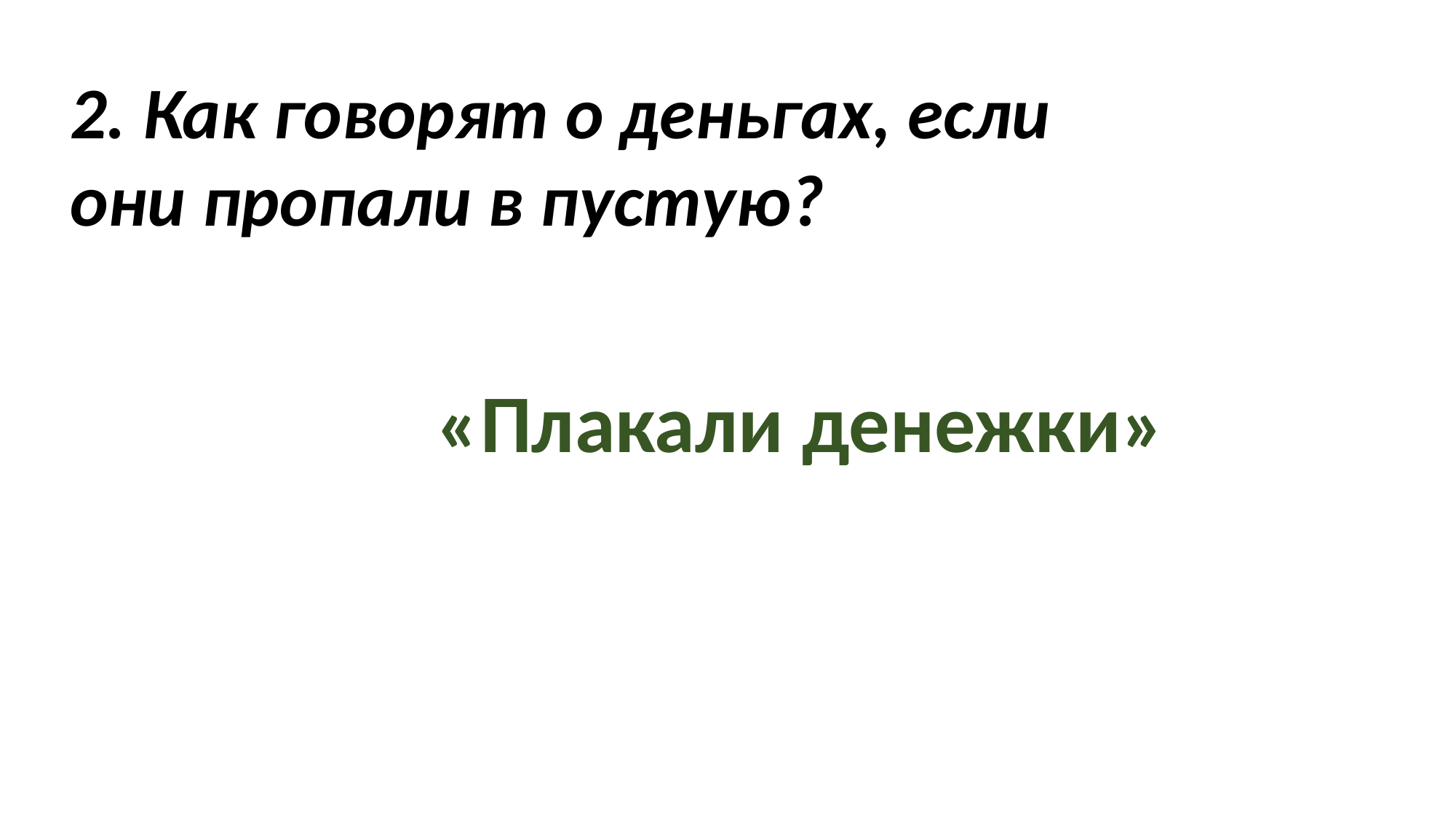

2. Как говорят о деньгах, если они пропали в пустую?
«Плакали денежки»